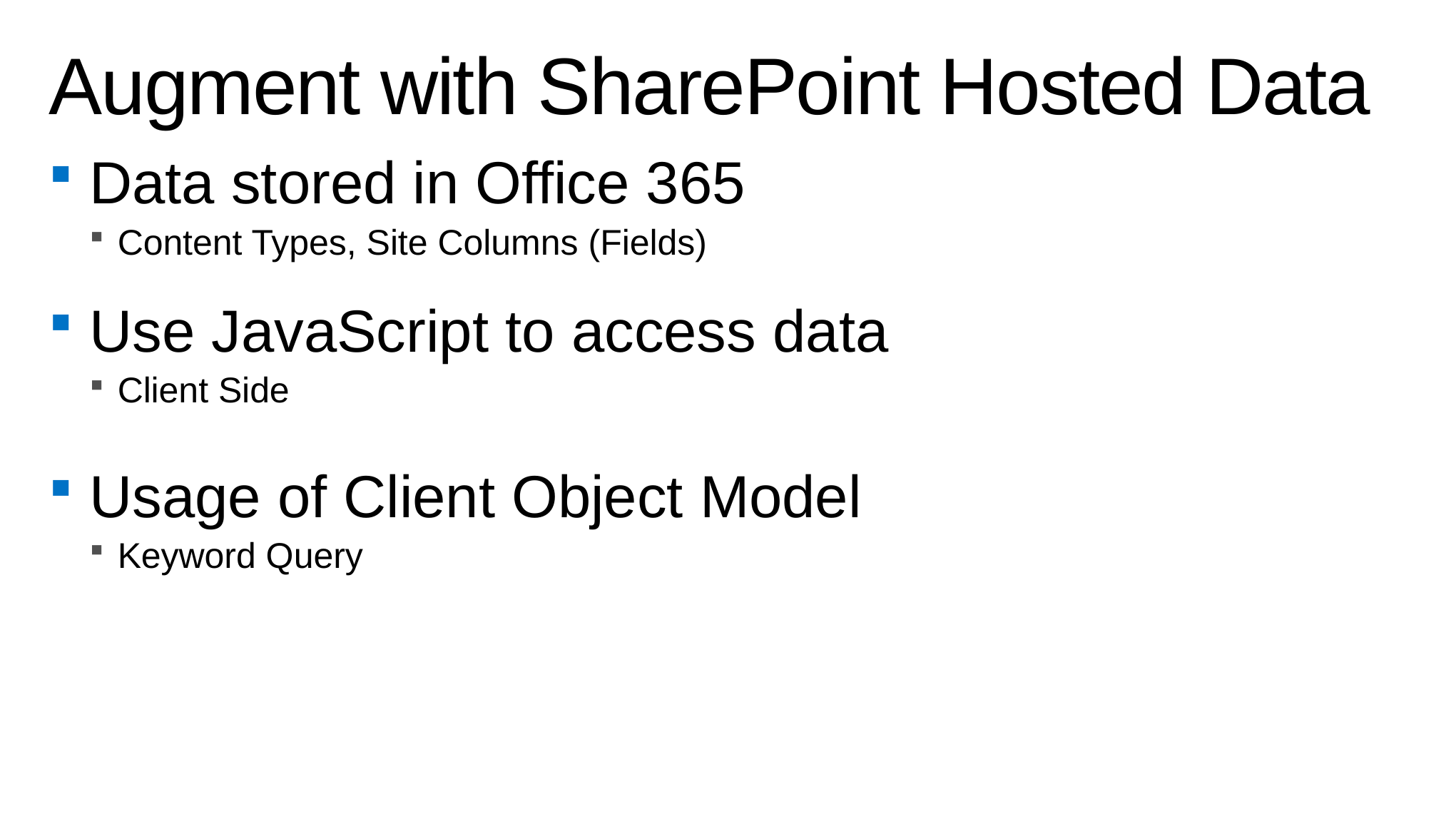

# Augment with SharePoint Hosted Data
Data stored in Office 365
Content Types, Site Columns (Fields)

Use JavaScript to access data
Client Side

Usage of Client Object Model
Keyword Query